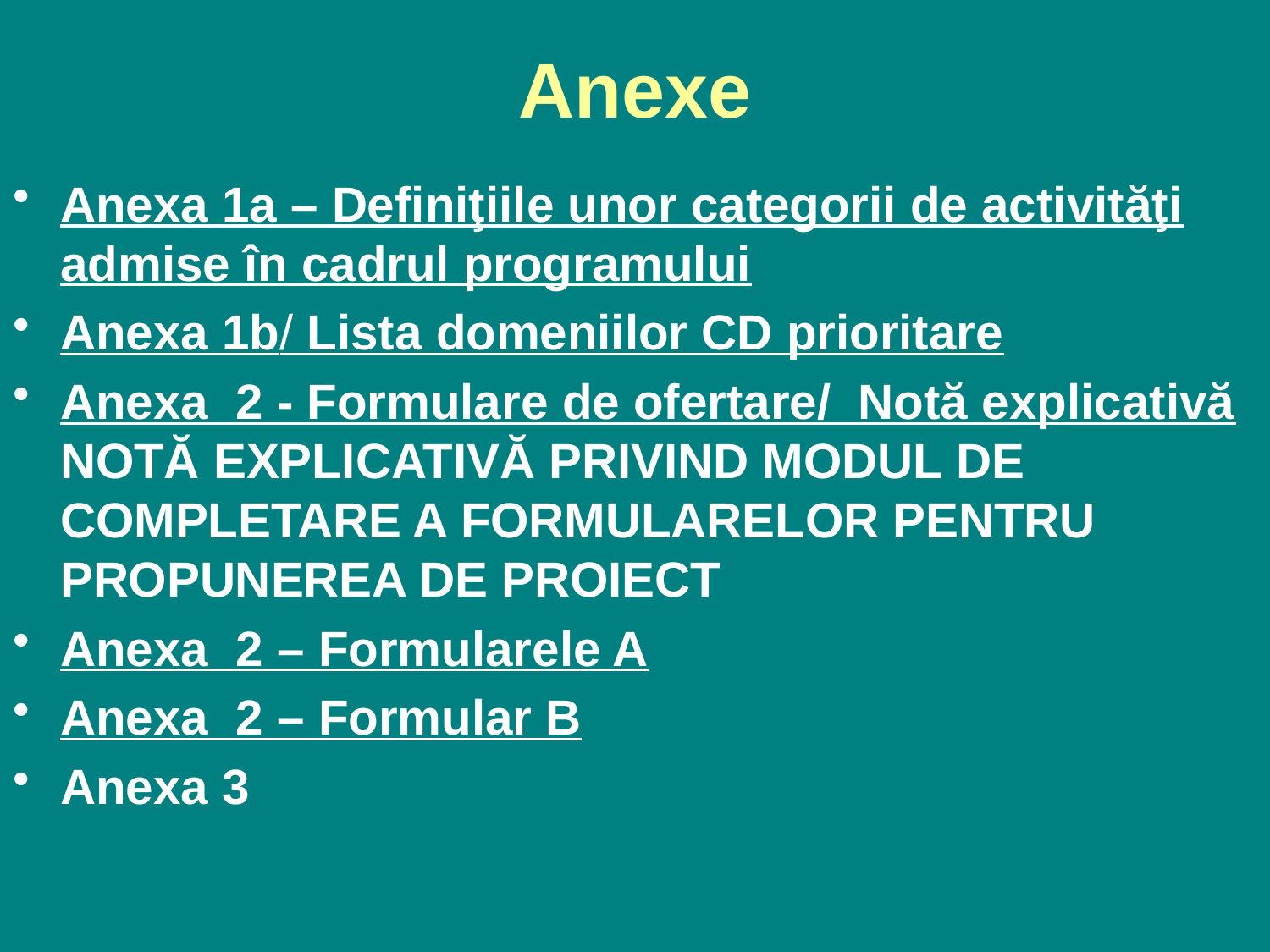

# Anexe
Anexa 1a – Definiţiile unor categorii de activităţi admise în cadrul programului
Anexa 1b/ Lista domeniilor CD prioritare
Anexa  2 - Formulare de ofertare/  Notă explicativă
NOTĂ EXPLICATIVĂ PRIVIND MODUL DE COMPLETARE A FORMULARELOR PENTRU PROPUNEREA DE PROIECT
Anexa  2 – Formularele A
Anexa  2 – Formular B
Anexa 3